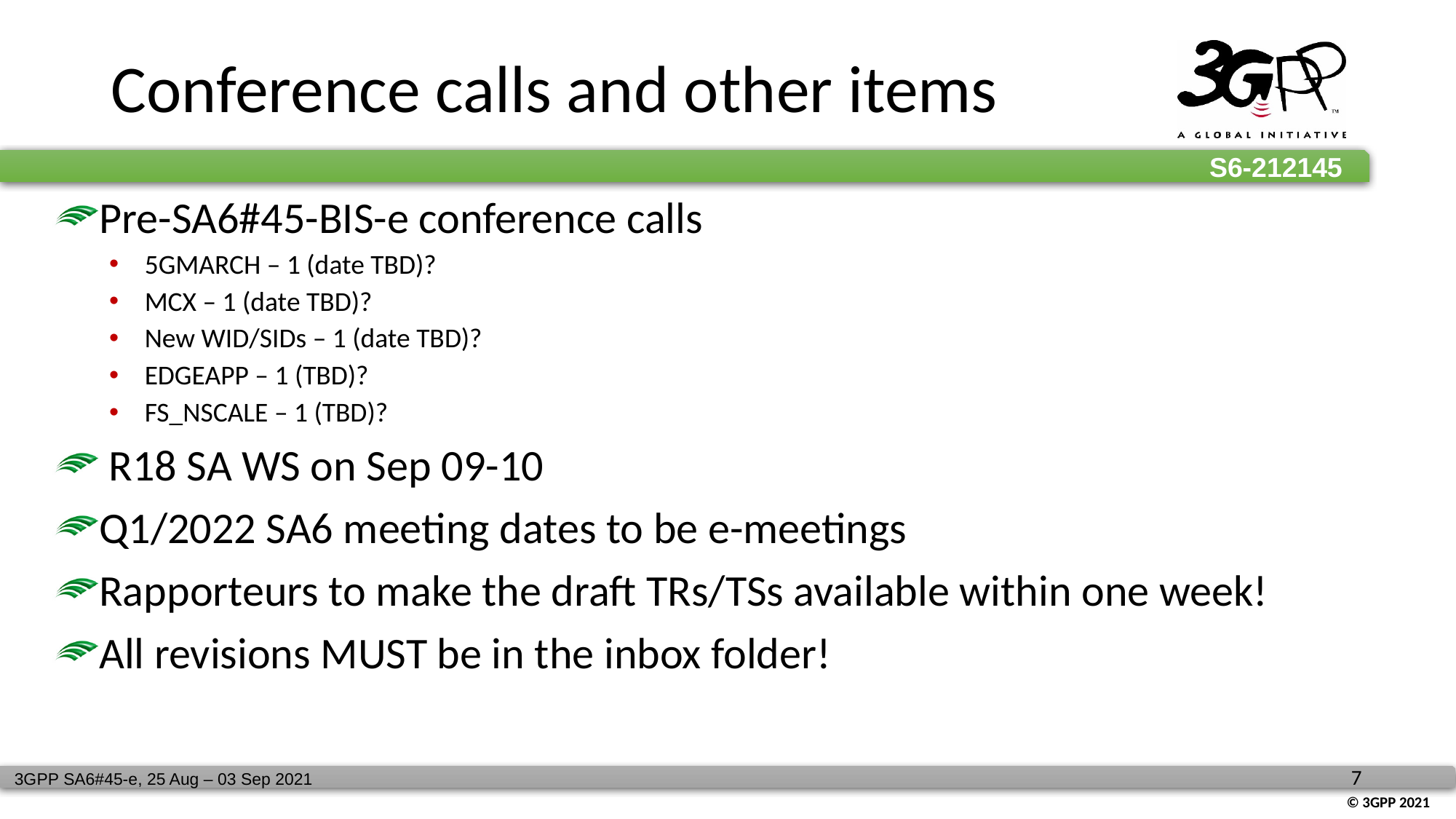

# Conference calls and other items
Pre-SA6#45-BIS-e conference calls
5GMARCH – 1 (date TBD)?
MCX – 1 (date TBD)?
New WID/SIDs – 1 (date TBD)?
EDGEAPP – 1 (TBD)?
FS_NSCALE – 1 (TBD)?
 R18 SA WS on Sep 09-10
Q1/2022 SA6 meeting dates to be e-meetings
Rapporteurs to make the draft TRs/TSs available within one week!
All revisions MUST be in the inbox folder!